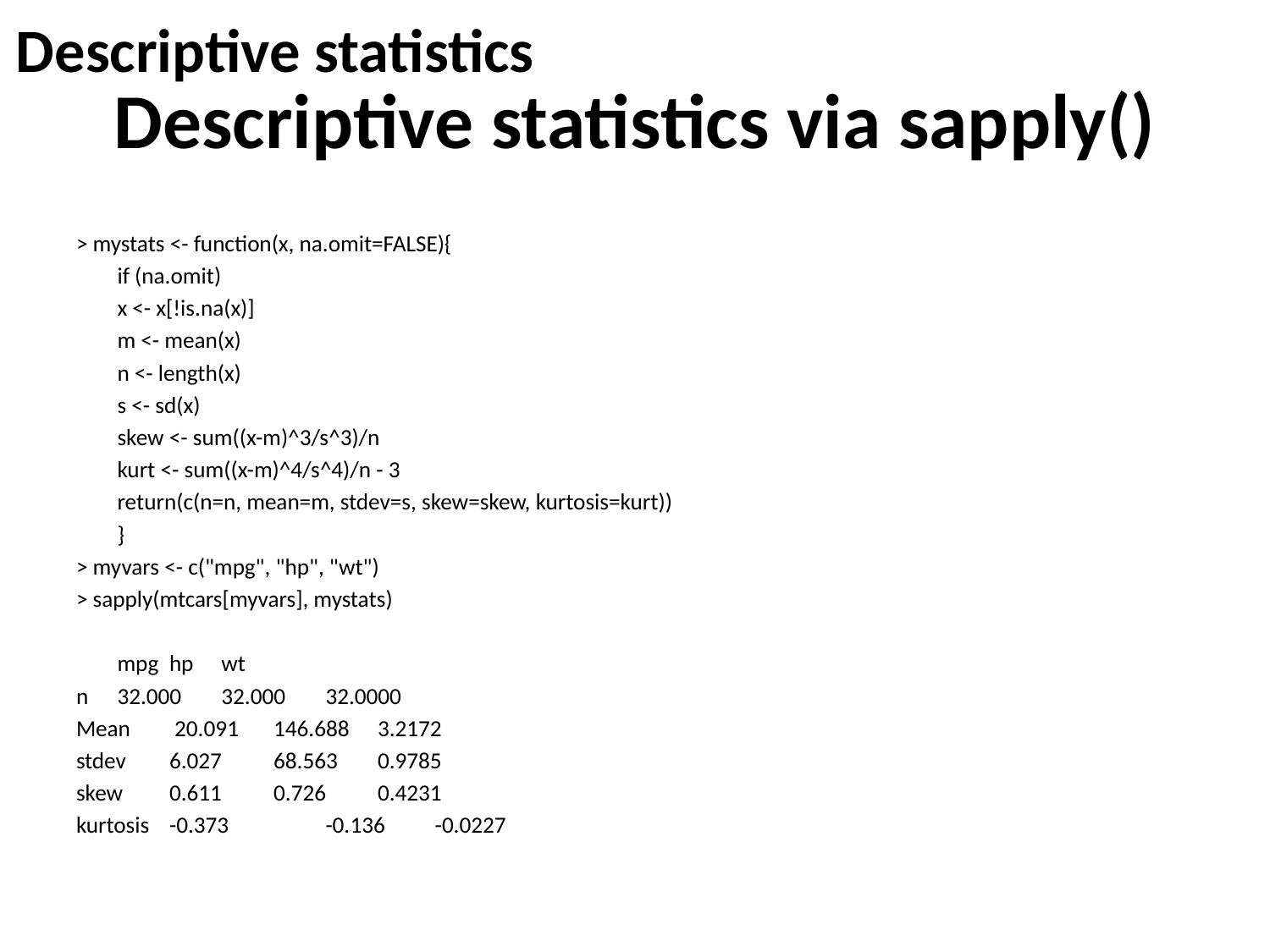

Descriptive statistics
# Descriptive statistics via sapply()
> mystats <- function(x, na.omit=FALSE){
			if (na.omit)
			x <- x[!is.na(x)]
			m <- mean(x)
			n <- length(x)
			s <- sd(x)
			skew <- sum((x-m)^3/s^3)/n
			kurt <- sum((x-m)^4/s^4)/n - 3
		return(c(n=n, mean=m, stdev=s, skew=skew, kurtosis=kurt))
			}
> myvars <- c("mpg", "hp", "wt")
> sapply(mtcars[myvars], mystats)

		mpg 		hp 	wt
n 		32.000 		32.000 	32.0000
Mean	 20.091 		146.688 	3.2172
stdev 	6.027 		68.563 	0.9785
skew 	0.611 		0.726 	0.4231
kurtosis 	-0.373	 	-0.136	 -0.0227